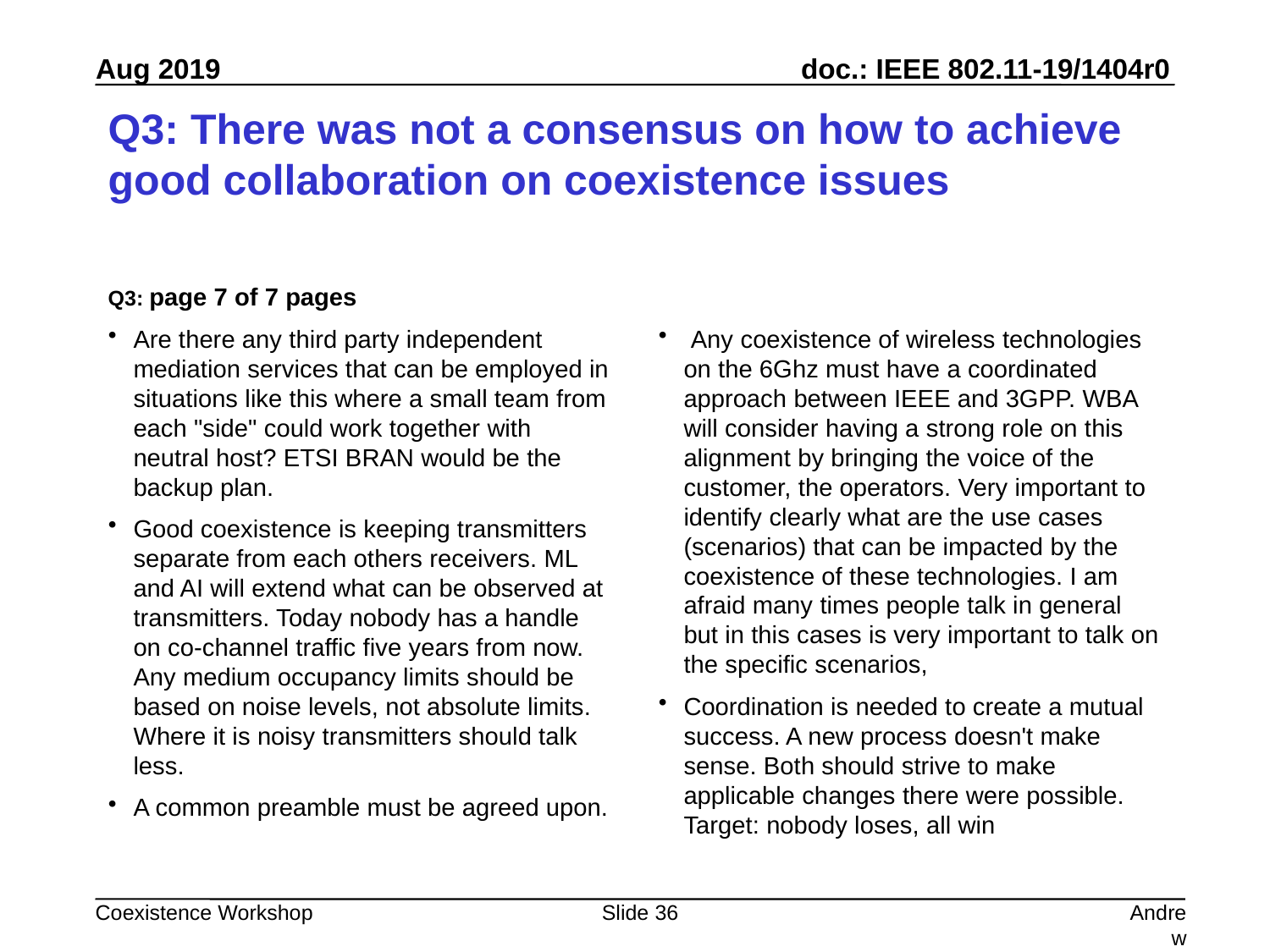

# Q3: There was not a consensus on how to achieve good collaboration on coexistence issues
Q3: page 7 of 7 pages
Are there any third party independent mediation services that can be employed in situations like this where a small team from each "side" could work together with neutral host? ETSI BRAN would be the backup plan.
Good coexistence is keeping transmitters separate from each others receivers. ML and AI will extend what can be observed at transmitters. Today nobody has a handle on co-channel traffic five years from now. Any medium occupancy limits should be based on noise levels, not absolute limits. Where it is noisy transmitters should talk less.
A common preamble must be agreed upon.

 Any coexistence of wireless technologies on the 6Ghz must have a coordinated approach between IEEE and 3GPP. WBA will consider having a strong role on this alignment by bringing the voice of the customer, the operators. Very important to identify clearly what are the use cases (scenarios) that can be impacted by the coexistence of these technologies. I am afraid many times people talk in general but in this cases is very important to talk on the specific scenarios,
Coordination is needed to create a mutual success. A new process doesn't make sense. Both should strive to make applicable changes there were possible. Target: nobody loses, all win
Slide 36
Andrew Myles, Cisco